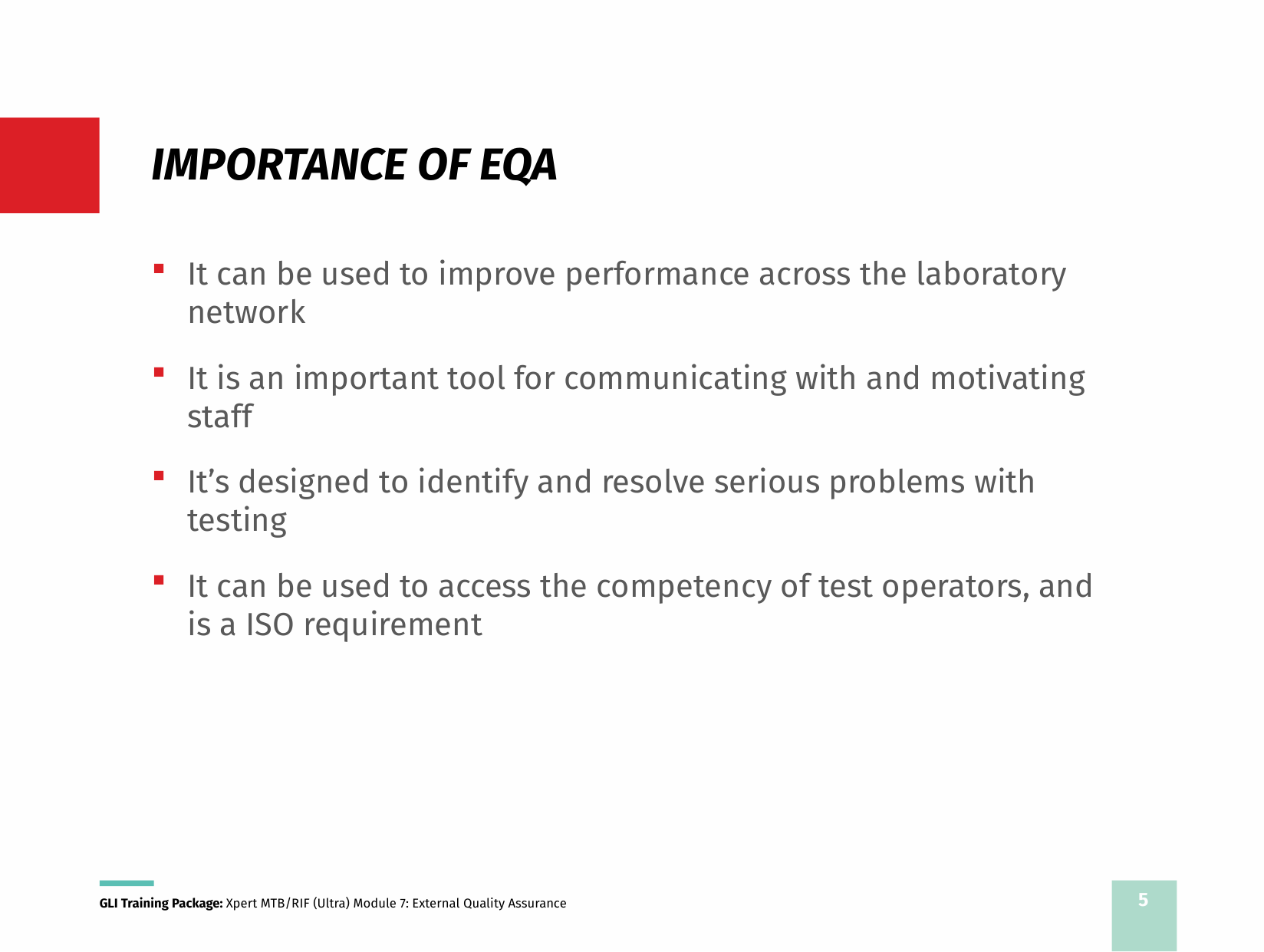

# IMPORTANCE OF EQA
It can be used to improve performance across the laboratory network
It is an important tool for communicating with and motivating staff
It’s designed to identify and resolve serious problems with testing
It can be used to access the competency of test operators, and is a ISO requirement